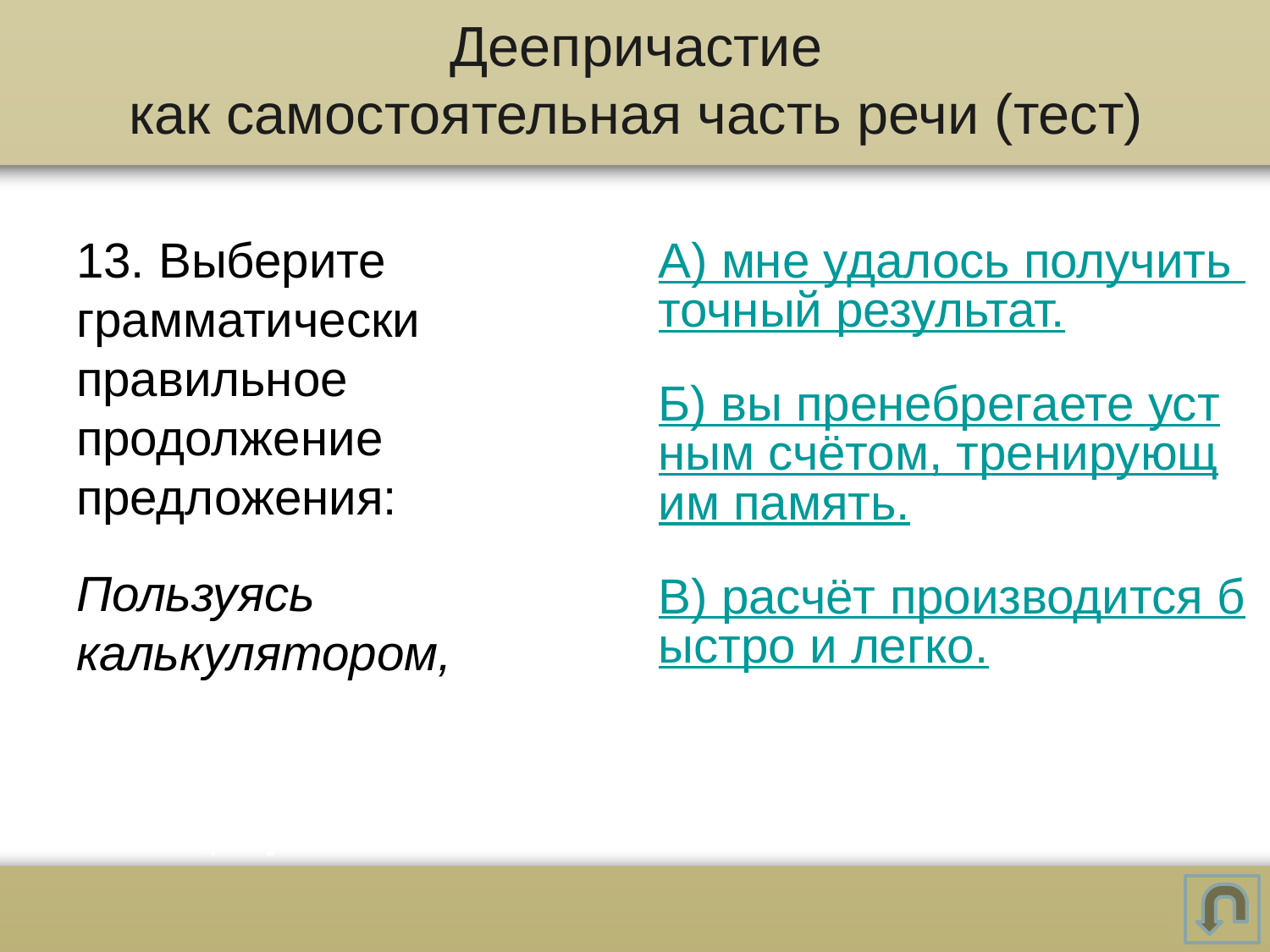

# Деепричастие как самостоятельная часть речи (тест)
13. Выберите грамматически правильное продолжение предложения:

Пользуясь калькулятором,

А) мне удалось получить точный результат.

Б) вы пренебрегаете устным счётом, тренирующим память.

В) расчёт производится быстро и легко.